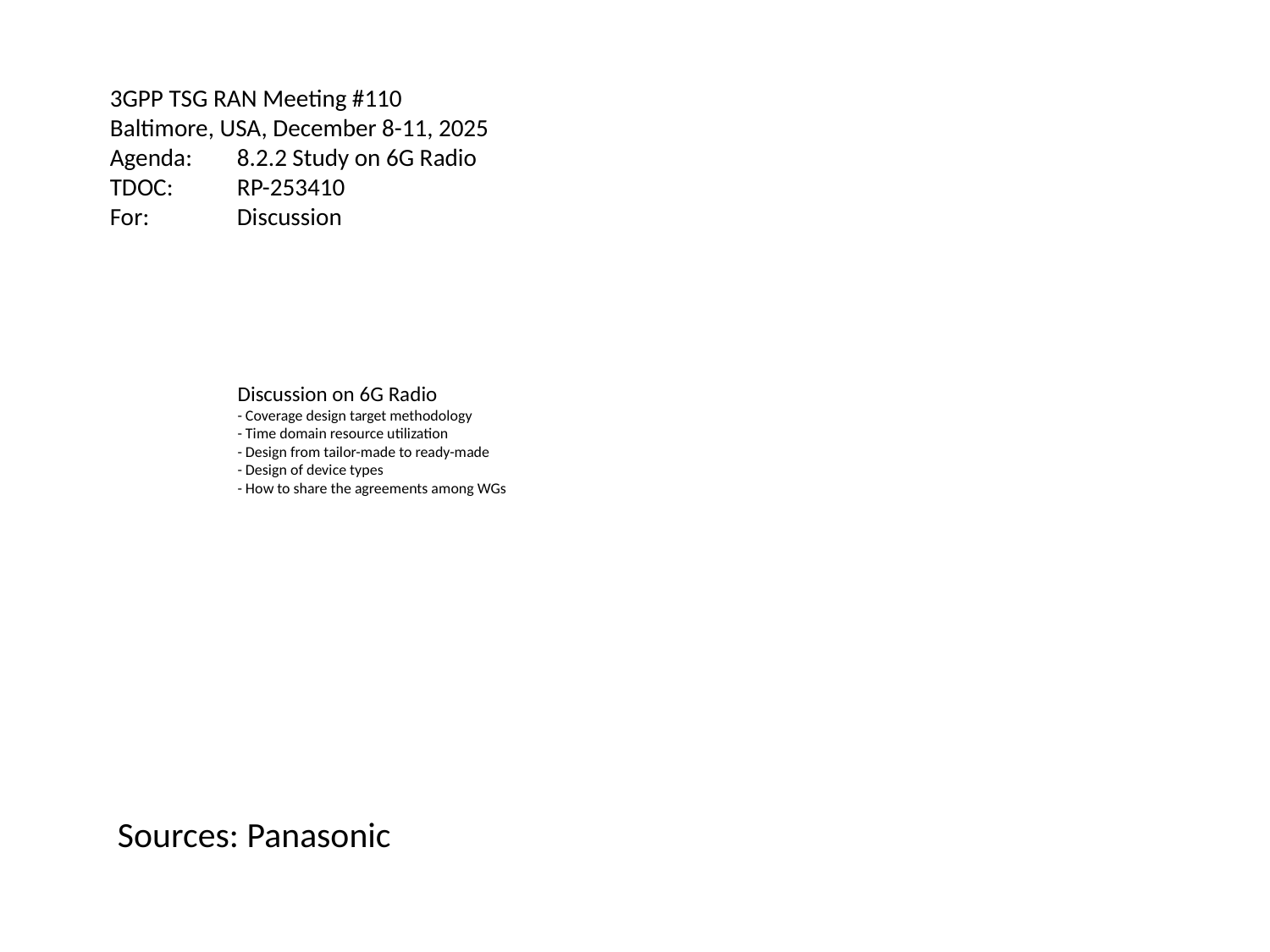

3GPP TSG RAN Meeting #110
Baltimore, USA, December 8-11, 2025
Agenda:	8.2.2 Study on 6G Radio
TDOC:	RP-253410
For:	Discussion
# Discussion on 6G Radio - Coverage design target methodology - Time domain resource utilization - Design from tailor-made to ready-made - Design of device types - How to share the agreements among WGs
Sources: Panasonic